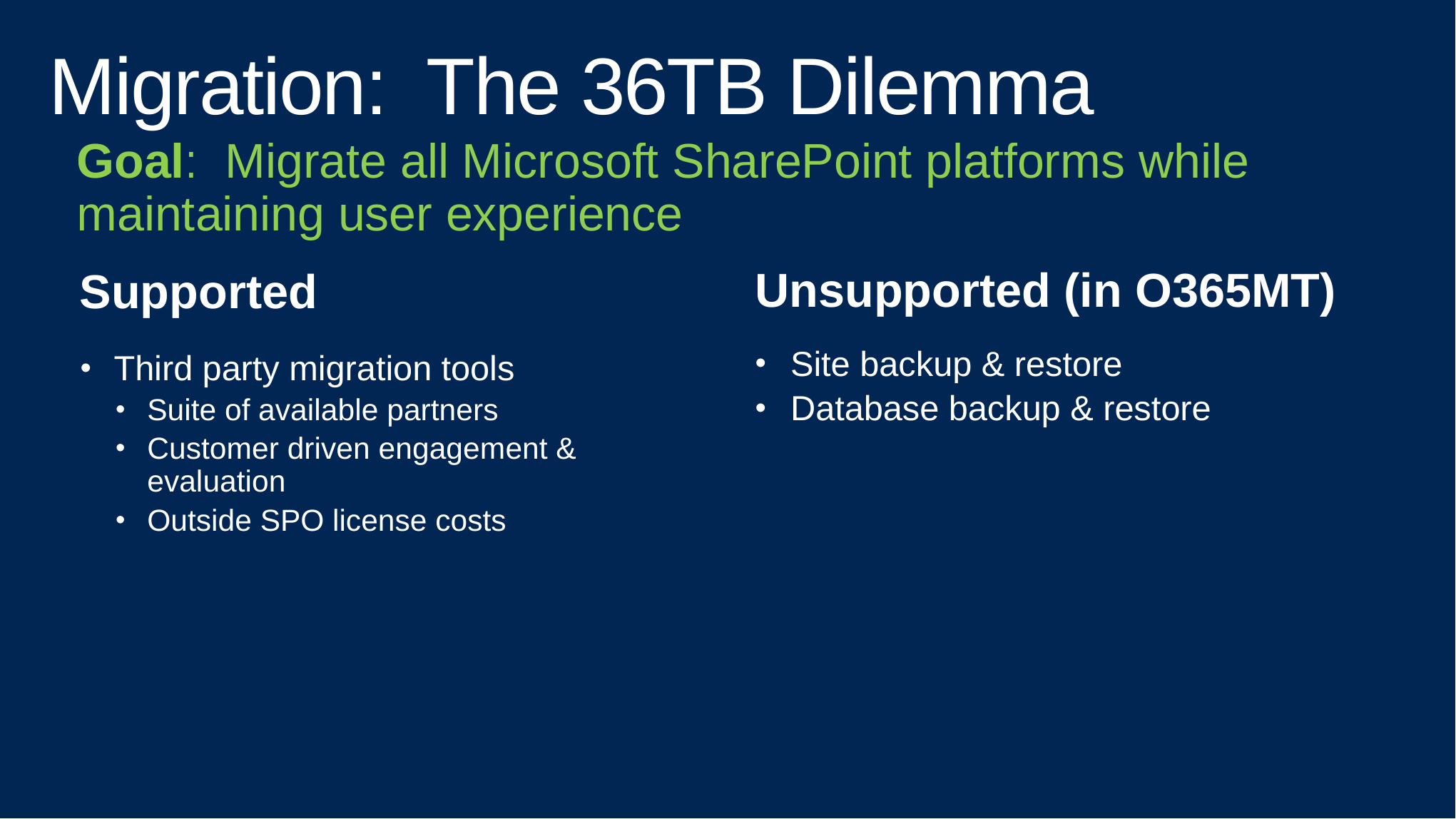

# Migration:  The 36TB Dilemma
Goal:  Migrate all Microsoft SharePoint platforms while maintaining user experience
Unsupported (in O365MT)
Supported
Site backup & restore
Database backup & restore
Third party migration tools
Suite of available partners
Customer driven engagement & evaluation
Outside SPO license costs